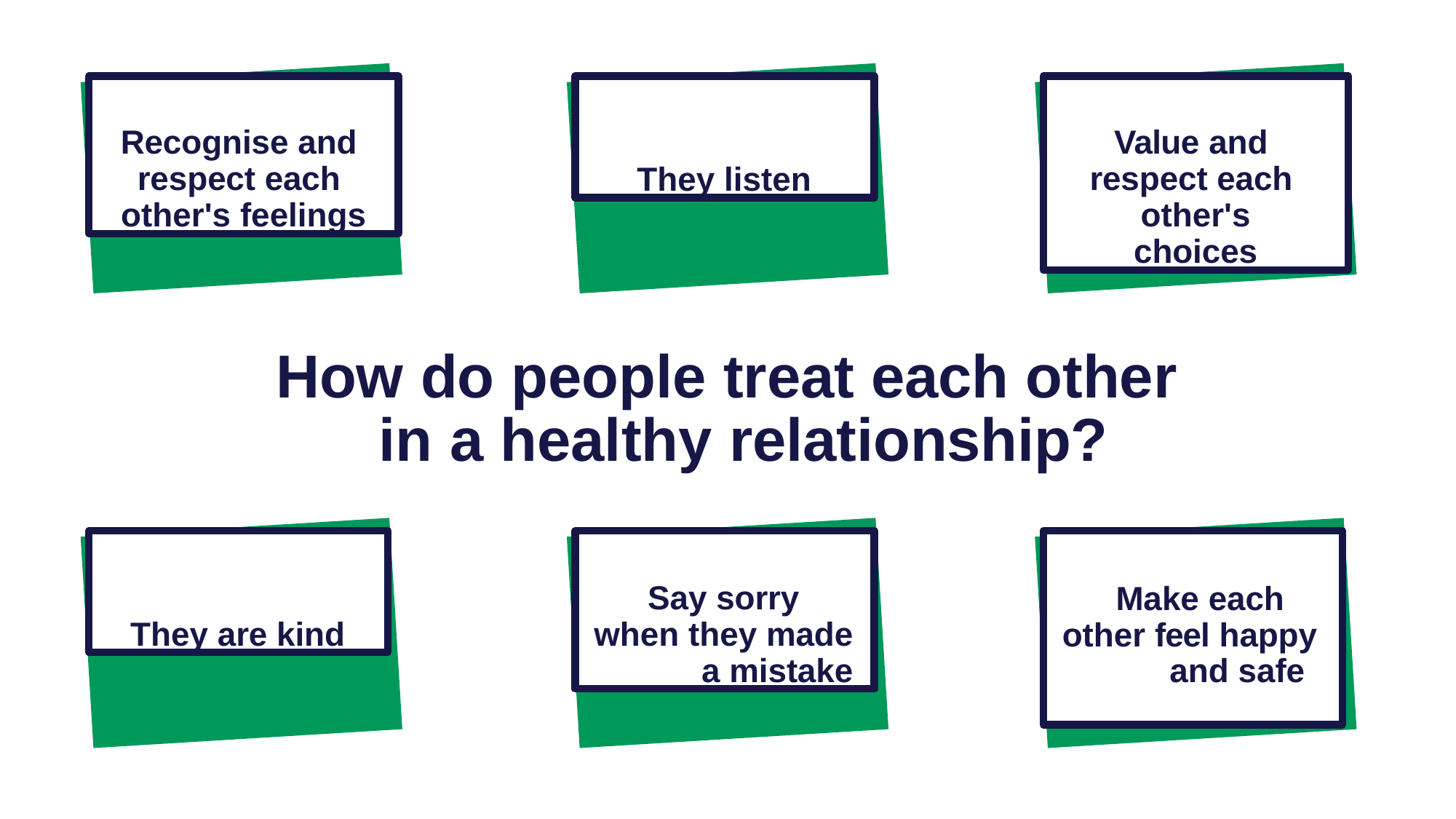

They listen

Value and  respect each  other's choices
# Recognise and  respect each  other's feelings
How do people treat each other  in a healthy relationship?

They are kind

Say sorry  when they made
a mistake

Make each  other feel happy
and safe